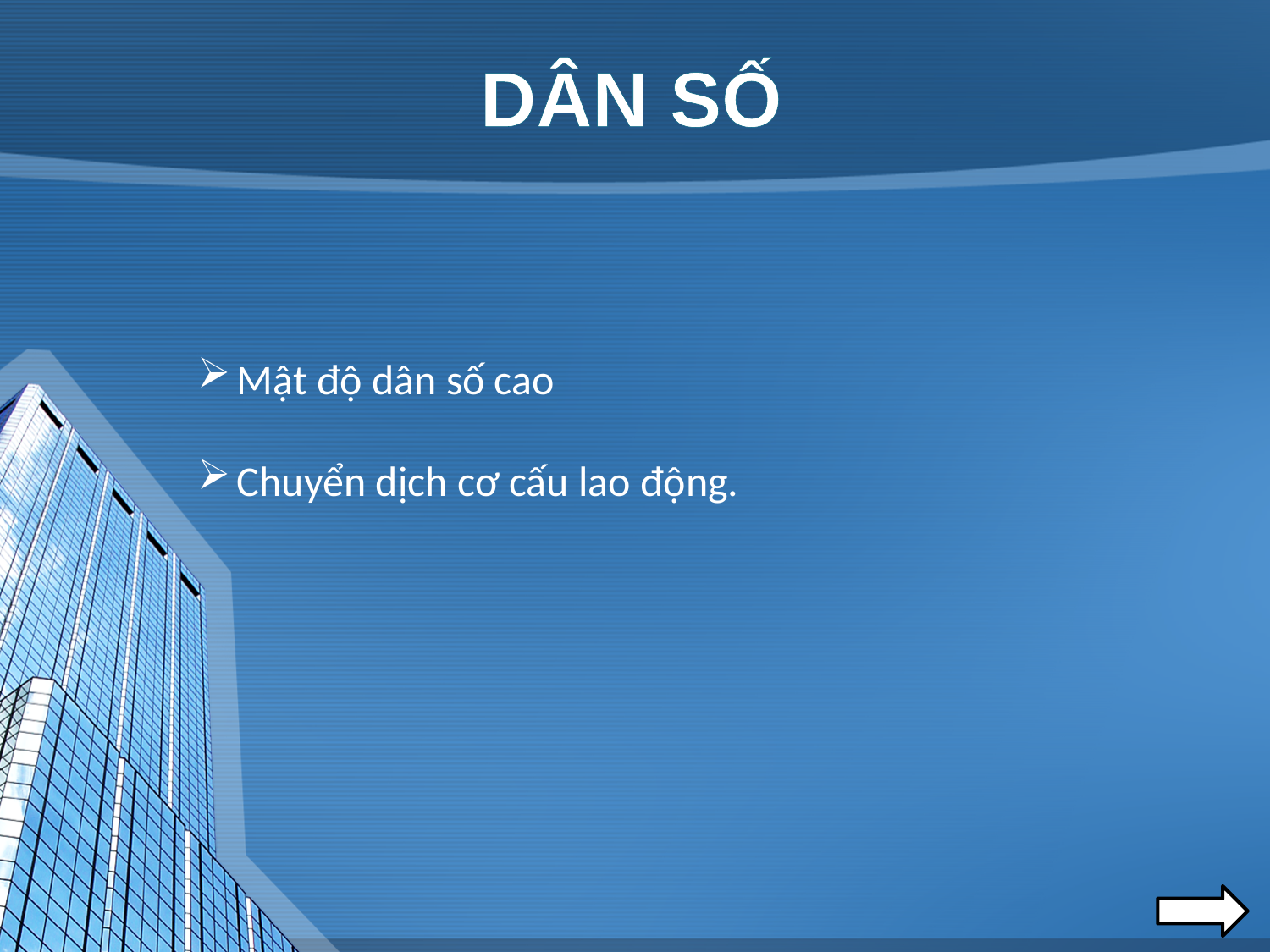

# DÂN SỐ
Mật độ dân số cao

Chuyển dịch cơ cấu lao động.